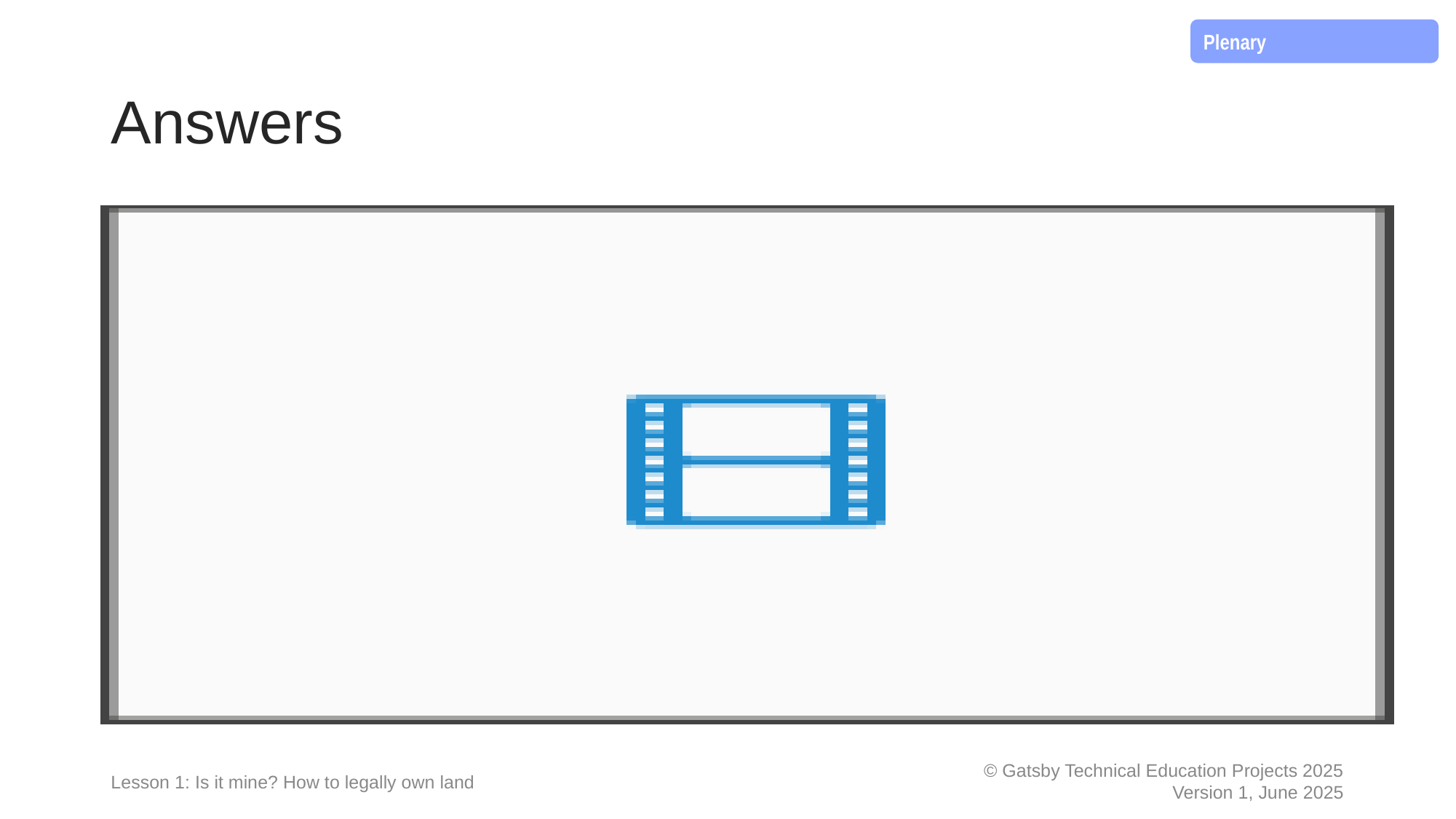

Plenary
# Answers
2. Outline the main differences between tenants in common and joint tenants.
Tenants in common:
Each owner holds a distinct share (e.g. 50/50 or 70/30) and can sell or transfer their share independently.
There is no automatic right of survivorship – if one owner dies, their share passes according to their will or intestacy rules.
Joint tenants:
Owners hold equal shares in the entire property (not distinct portions).
The right of survivorship applies – when one owner dies, their share automatically passes to the other owner(s), overriding any will.

Lesson 1: Is it mine? How to legally own land